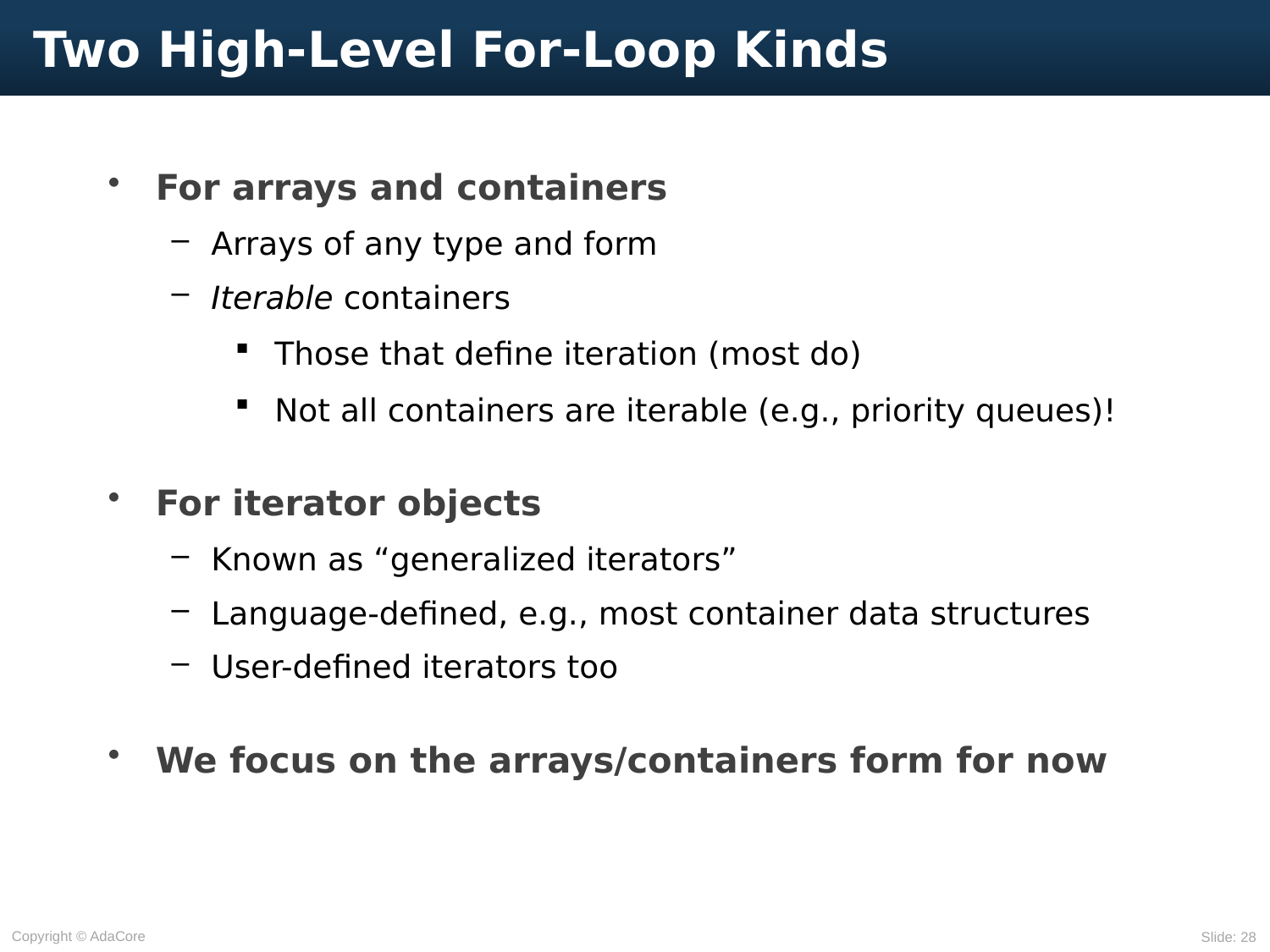

# Two High-Level For-Loop Kinds
For arrays and containers
Arrays of any type and form
Iterable containers
Those that define iteration (most do)
Not all containers are iterable (e.g., priority queues)!
For iterator objects
Known as “generalized iterators”
Language-defined, e.g., most container data structures
User-defined iterators too
We focus on the arrays/containers form for now